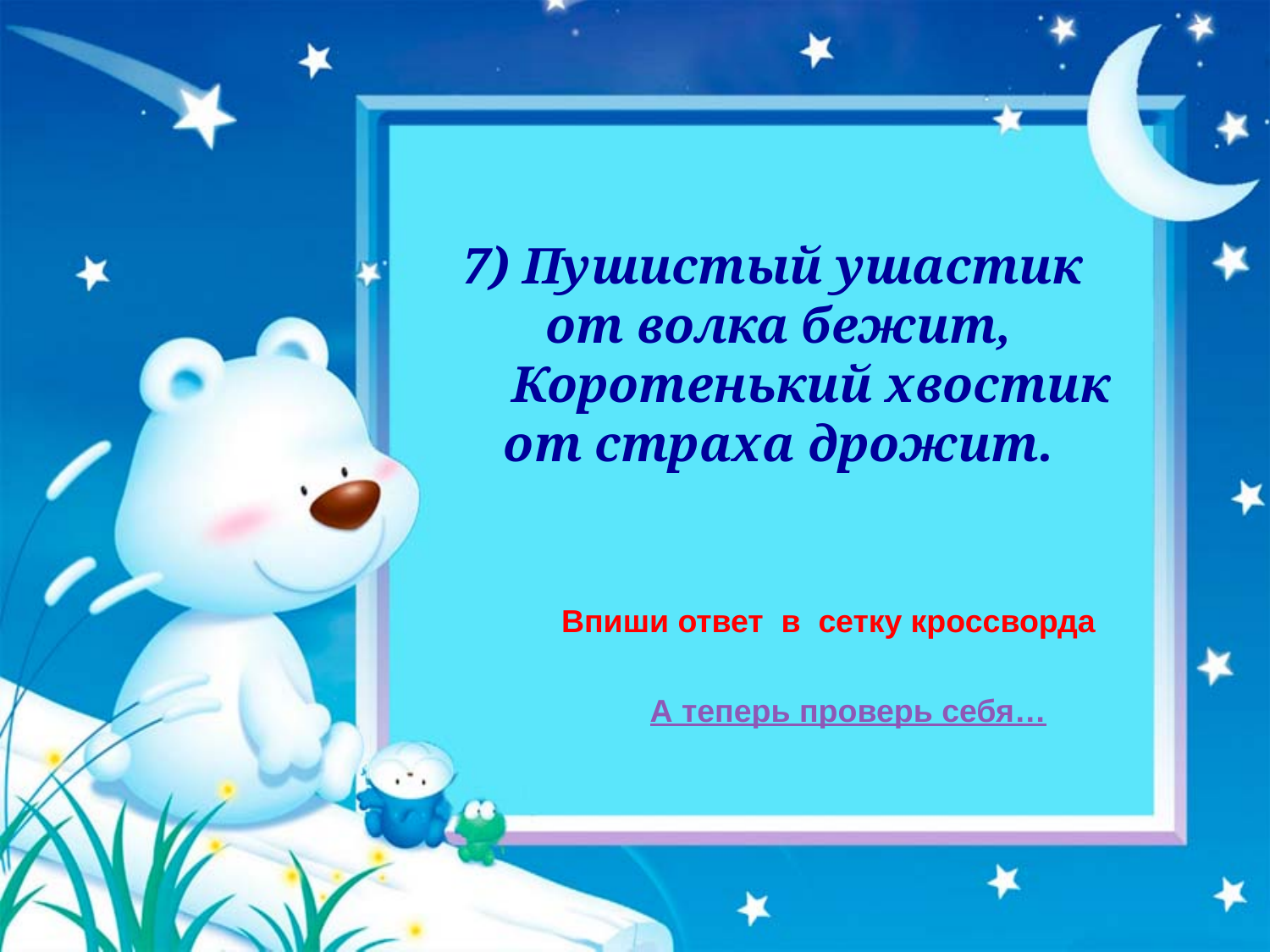

7) Пушистый ушастик
от волка бежит,
      Коротенький хвостик
от страха дрожит.
Впиши ответ  в  сетку кроссворда
А теперь проверь себя…